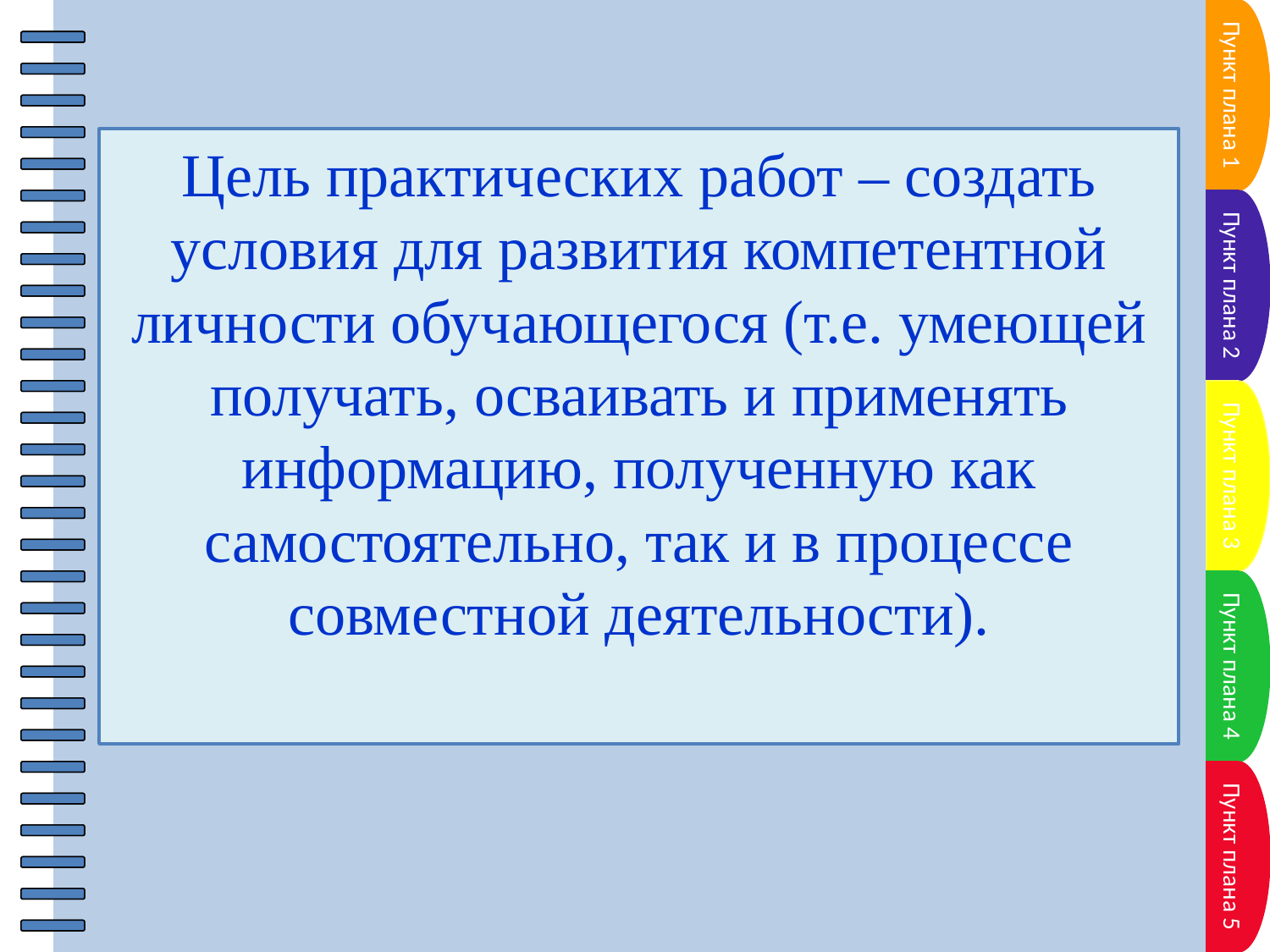

Пункт плана

Пункт плана
Пункт плана
Пункт плана
Пункт плана
Пункт плана 1

# Цель практических работ – создать условия для развития компетентной личности обучающегося (т.е. умеющей получать, осваивать и применять информацию, полученную как самостоятельно, так и в процессе совместной деятельности).
Пункт плана 2
Пункт плана 3
Пункт плана 4
Пункт плана 5